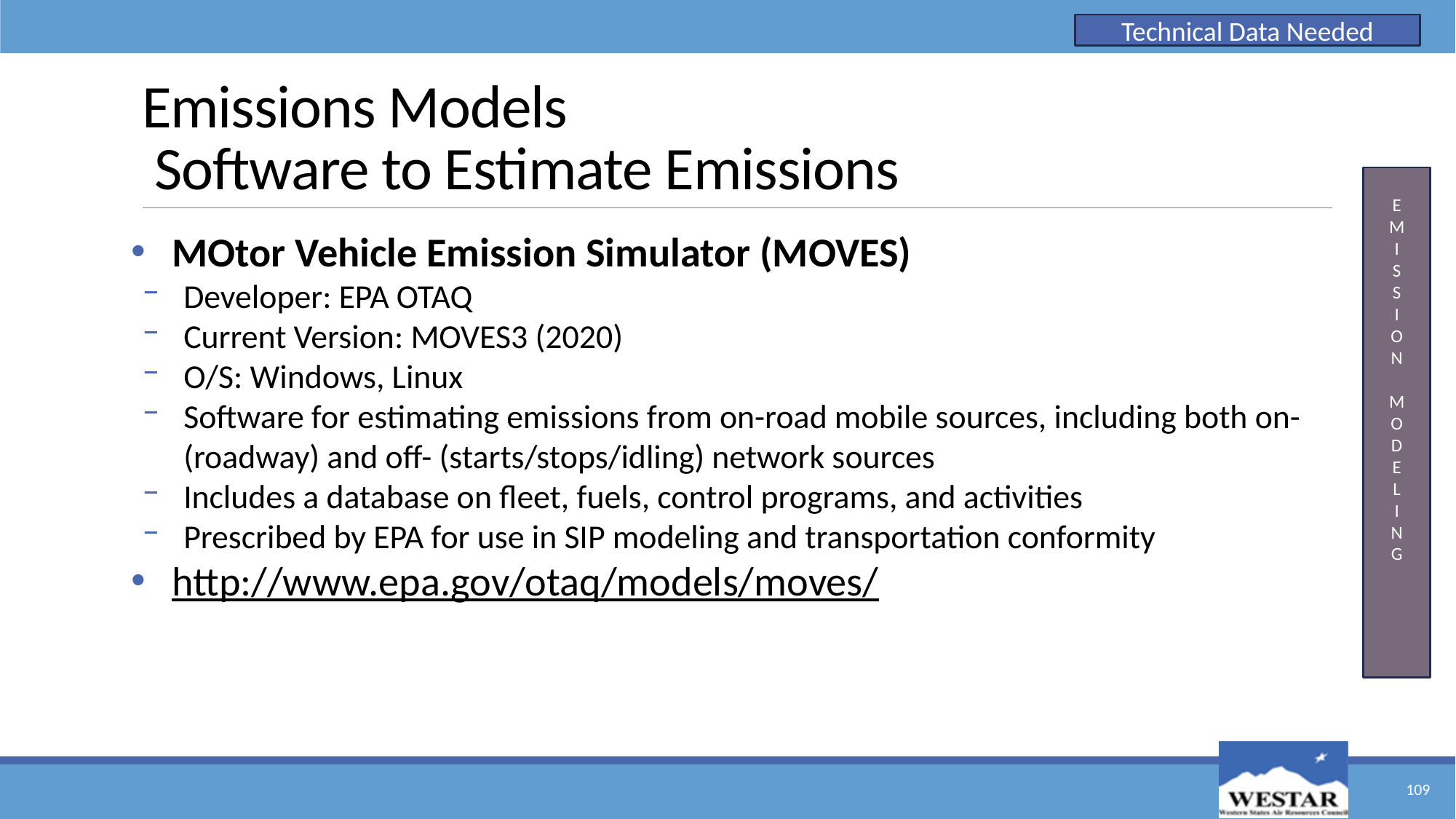

Technical Data Needed
# Emissions Models Software to Estimate Emissions
E
M
I
S
S
I
O
N

M
O
D
E
L
I
N
G

MOtor Vehicle Emission Simulator (MOVES)
Developer: EPA OTAQ
Current Version: MOVES3 (2020)
O/S: Windows, Linux
Software for estimating emissions from on-road mobile sources, including both on- (roadway) and off- (starts/stops/idling) network sources
Includes a database on fleet, fuels, control programs, and activities
Prescribed by EPA for use in SIP modeling and transportation conformity
http://www.epa.gov/otaq/models/moves/

109